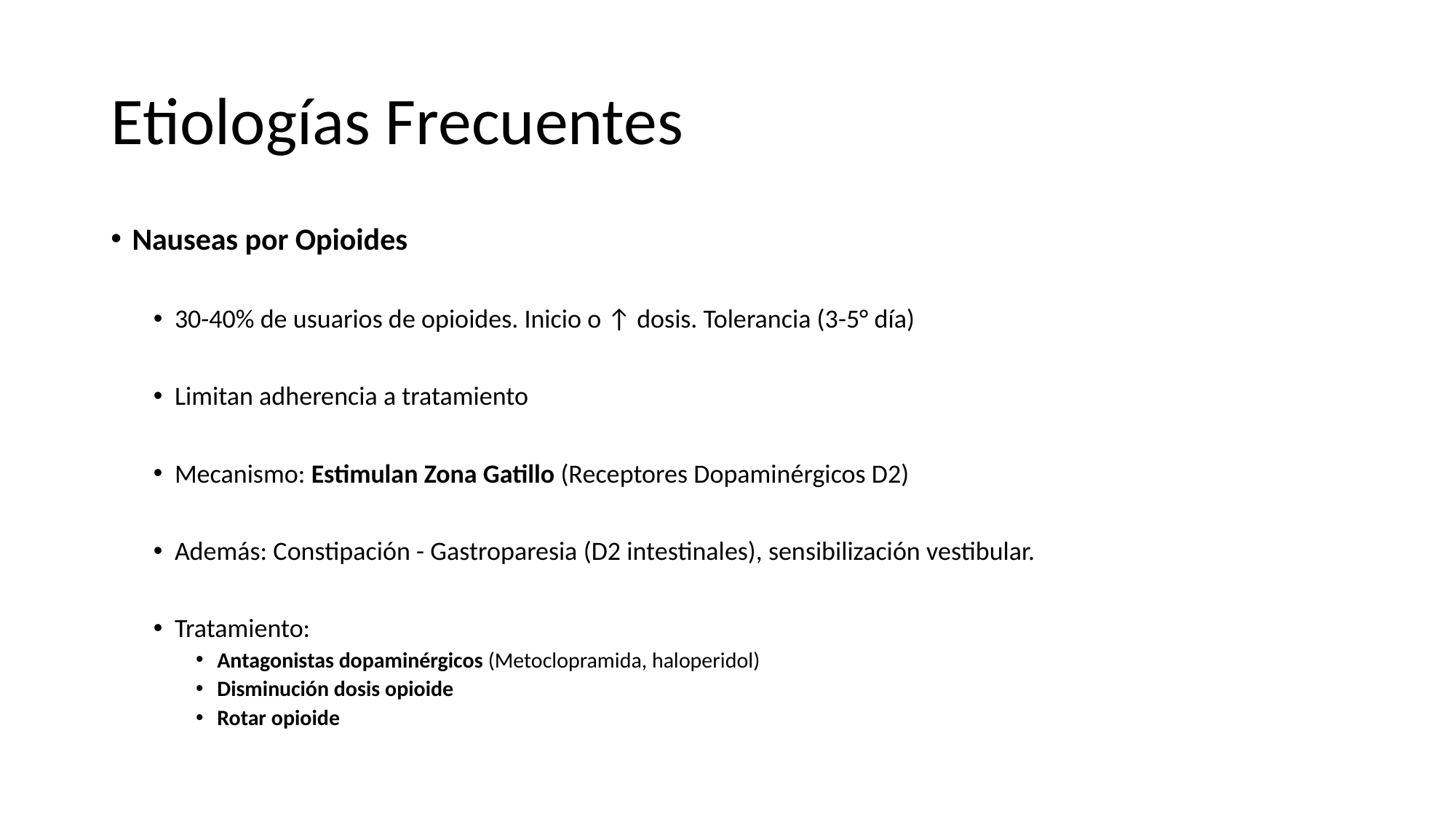

# Etiologías Frecuentes
Nauseas por Opioides

30-40% de usuarios de opioides. Inicio o ↑ dosis. Tolerancia (3-5° día)

Limitan adherencia a tratamiento

Mecanismo: Estimulan Zona Gatillo (Receptores Dopaminérgicos D2)

Además: Constipación - Gastroparesia (D2 intestinales), sensibilización vestibular.

Tratamiento:
Antagonistas dopaminérgicos (Metoclopramida, haloperidol)
Disminución dosis opioide
Rotar opioide